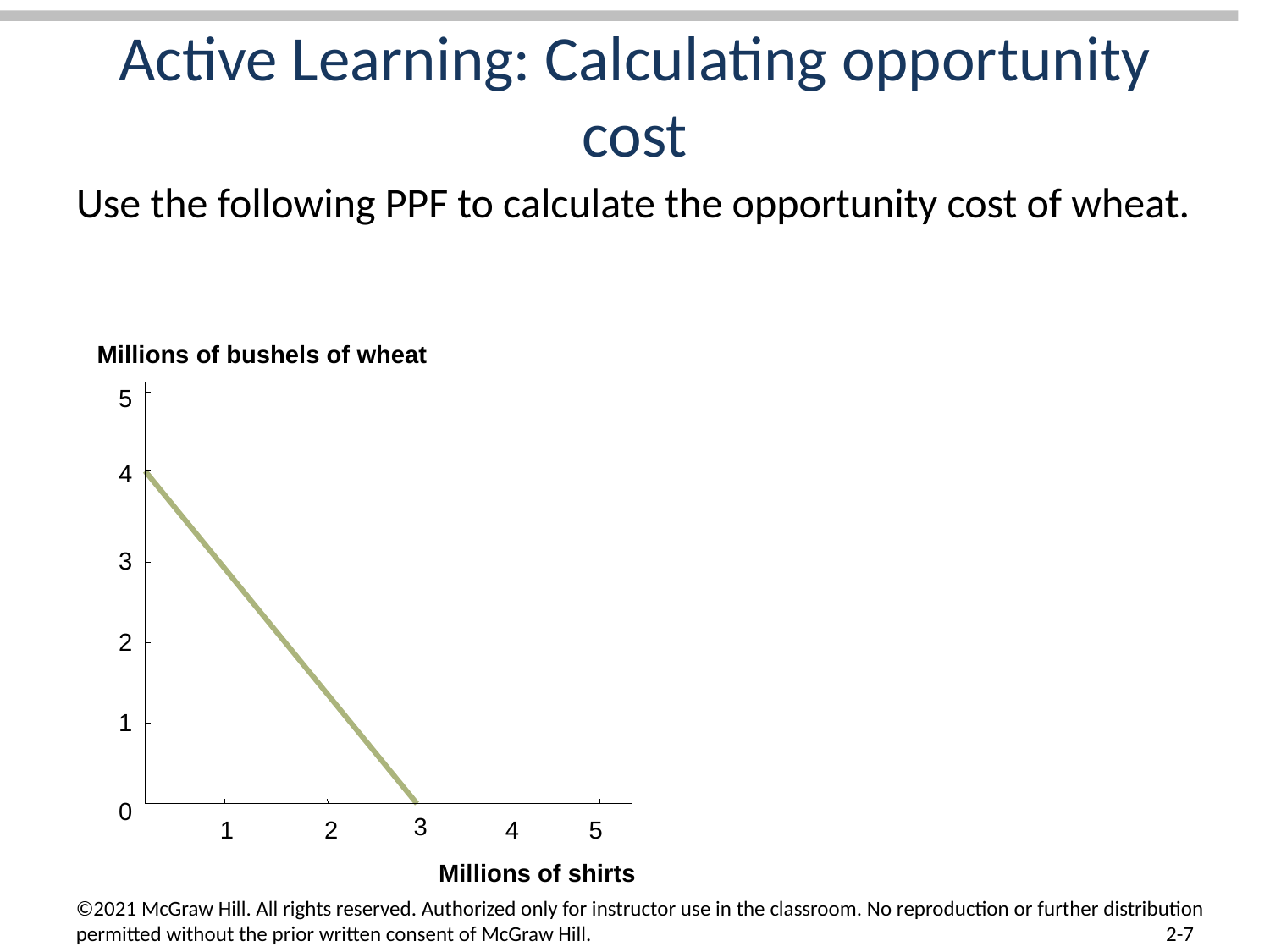

# Active Learning: Calculating opportunity cost
Use the following PPF to calculate the opportunity cost of wheat.
Millions of bushels of wheat
5

4

3

2

1

0

3
1
2
4
5
Millions of shirts